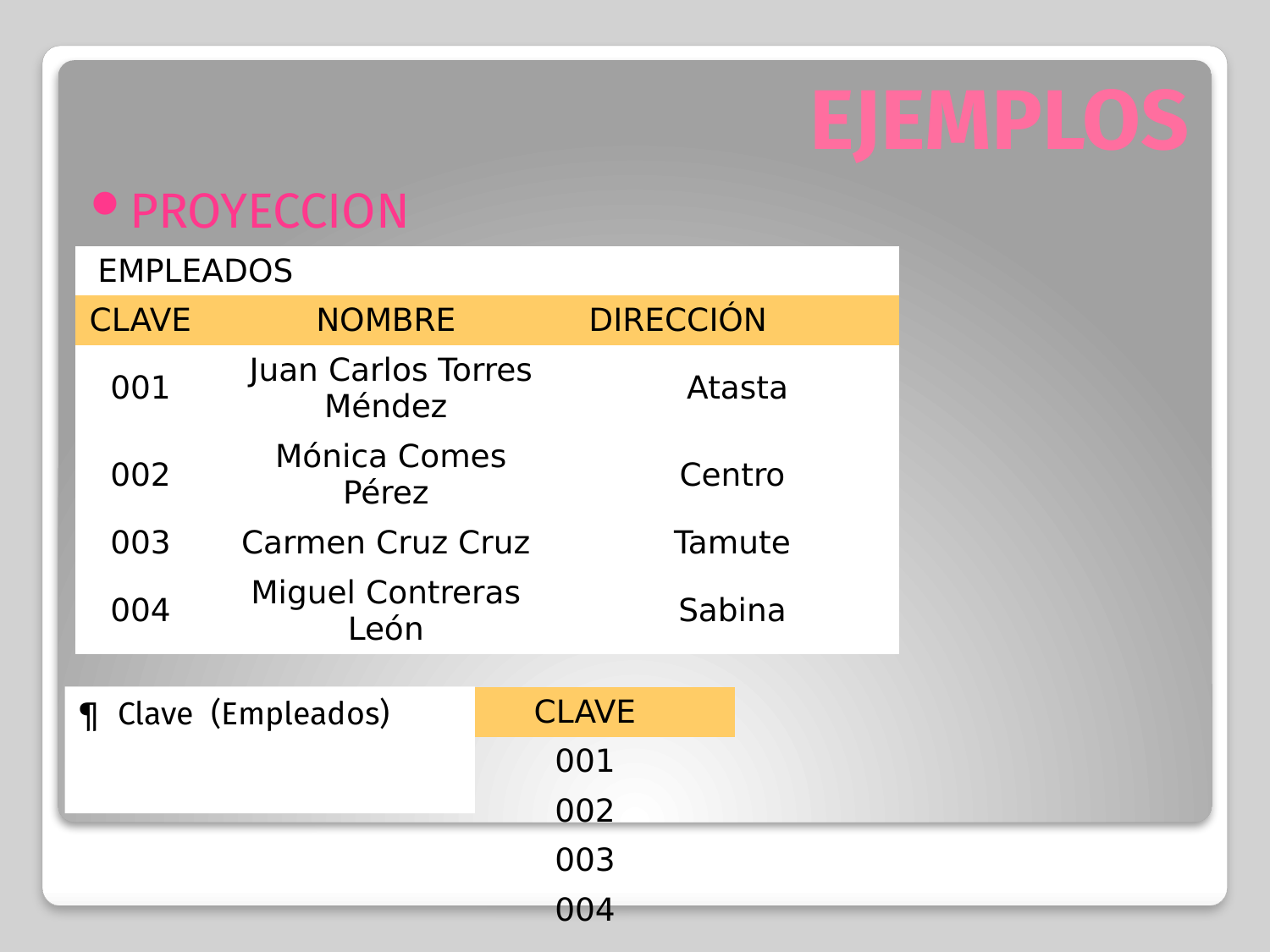

# EJEMPLOS
PROYECCION

| EMPLEADOS |  |  |
| --- | --- | --- |
| CLAVE | NOMBRE | DIRECCIÓN |
| 001 | Juan Carlos Torres Méndez | Atasta |
| 002 | Mónica Comes Pérez | Centro |
| 003 | Carmen Cruz Cruz | Tamute |
| 004 | Miguel Contreras León | Sabina |
¶  Clave  (Empleados)

| CLAVE |
| --- |
| 001 |
| 002 |
| 003 |
| 004 |